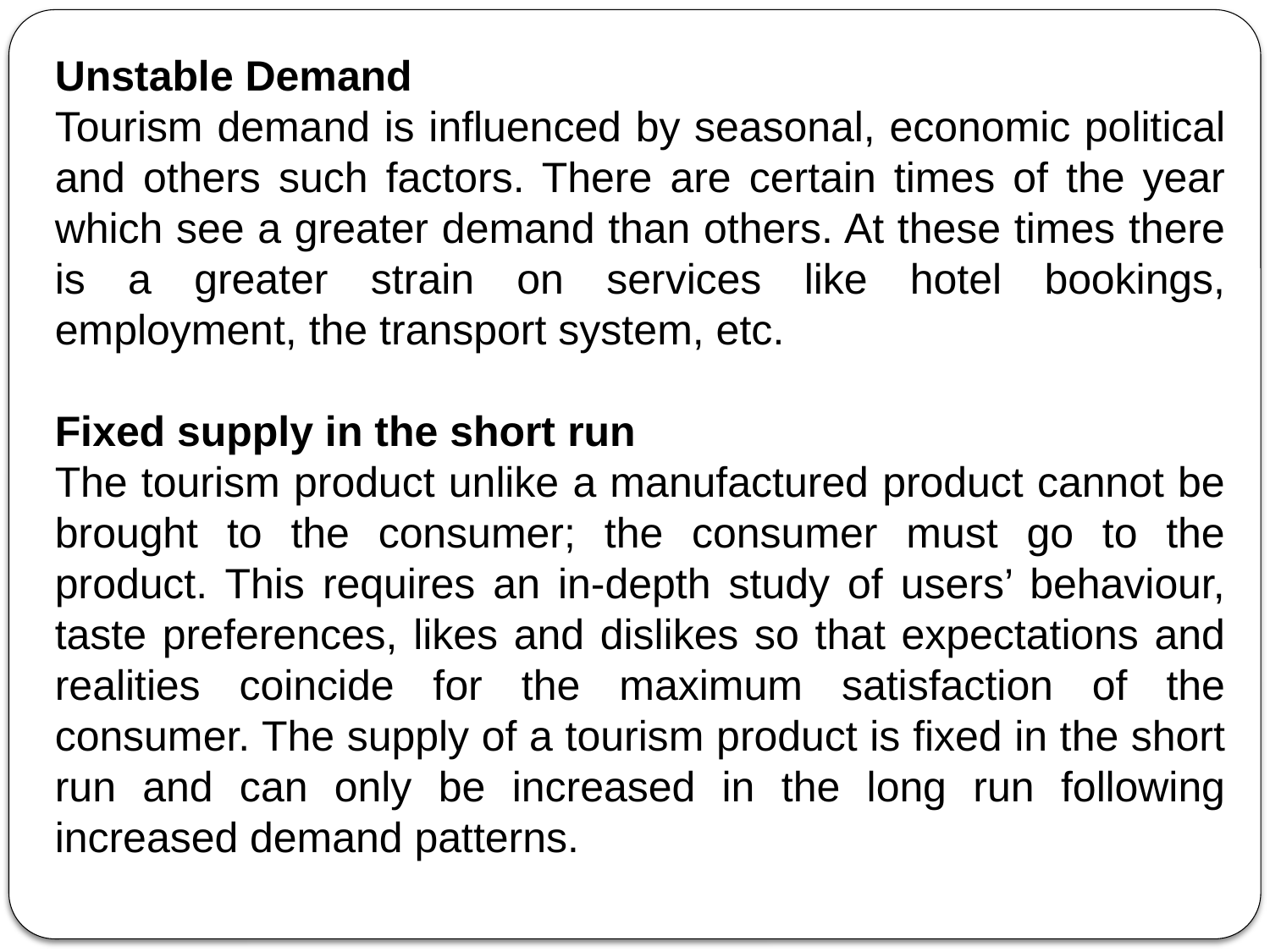

Unstable Demand
Tourism demand is influenced by seasonal, economic political and others such factors. There are certain times of the year which see a greater demand than others. At these times there is a greater strain on services like hotel bookings, employment, the transport system, etc.

Fixed supply in the short run
The tourism product unlike a manufactured product cannot be brought to the consumer; the consumer must go to the product. This requires an in-depth study of users’ behaviour, taste preferences, likes and dislikes so that expectations and realities coincide for the maximum satisfaction of the consumer. The supply of a tourism product is fixed in the short run and can only be increased in the long run following increased demand patterns.